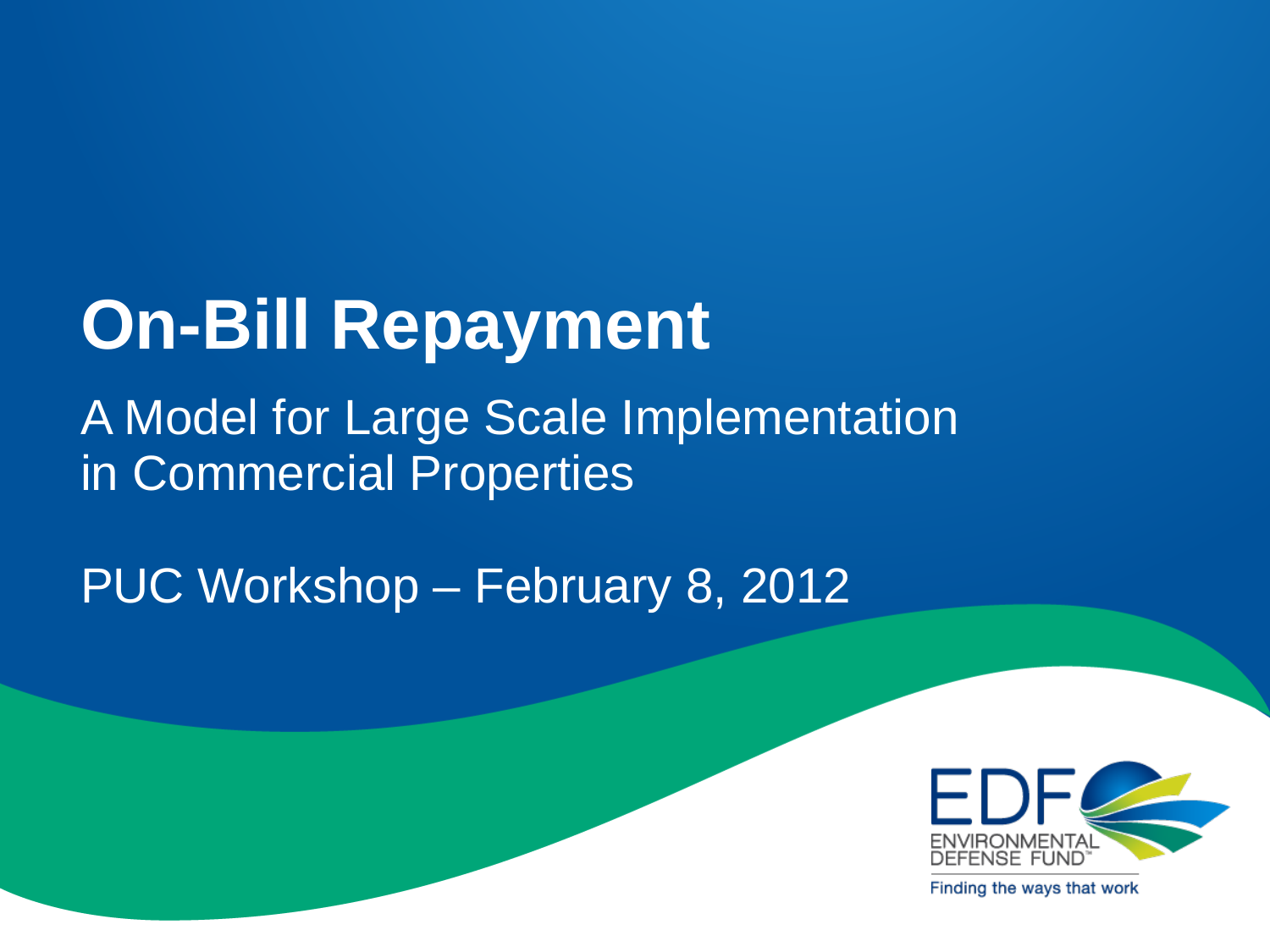

# On-Bill Repayment
A Model for Large Scale Implementation
in Commercial Properties

PUC Workshop – February 8, 2012